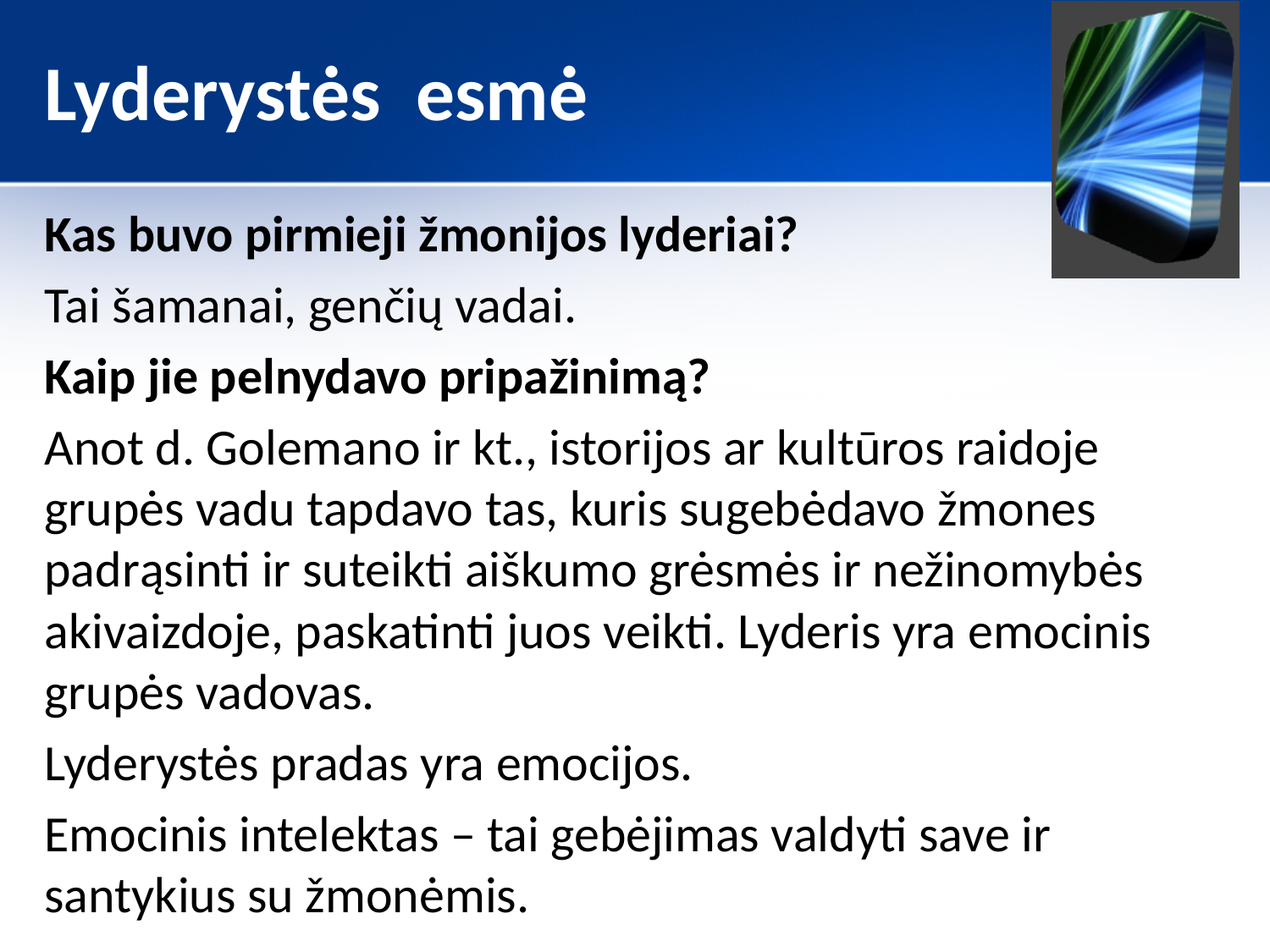

# Lyderystės  esmė
Kas buvo pirmieji žmonijos lyderiai?
Tai šamanai, genčių vadai.
Kaip jie pelnydavo pripažinimą?
Anot d. Golemano ir kt., istorijos ar kultūros raidoje grupės vadu tapdavo tas, kuris sugebėdavo žmones padrąsinti ir suteikti aiškumo grėsmės ir nežinomybės akivaizdoje, paskatinti juos veikti. Lyderis yra emocinis grupės vadovas.
Lyderystės pradas yra emocijos.
Emocinis intelektas – tai gebėjimas valdyti save ir santykius su žmonėmis.